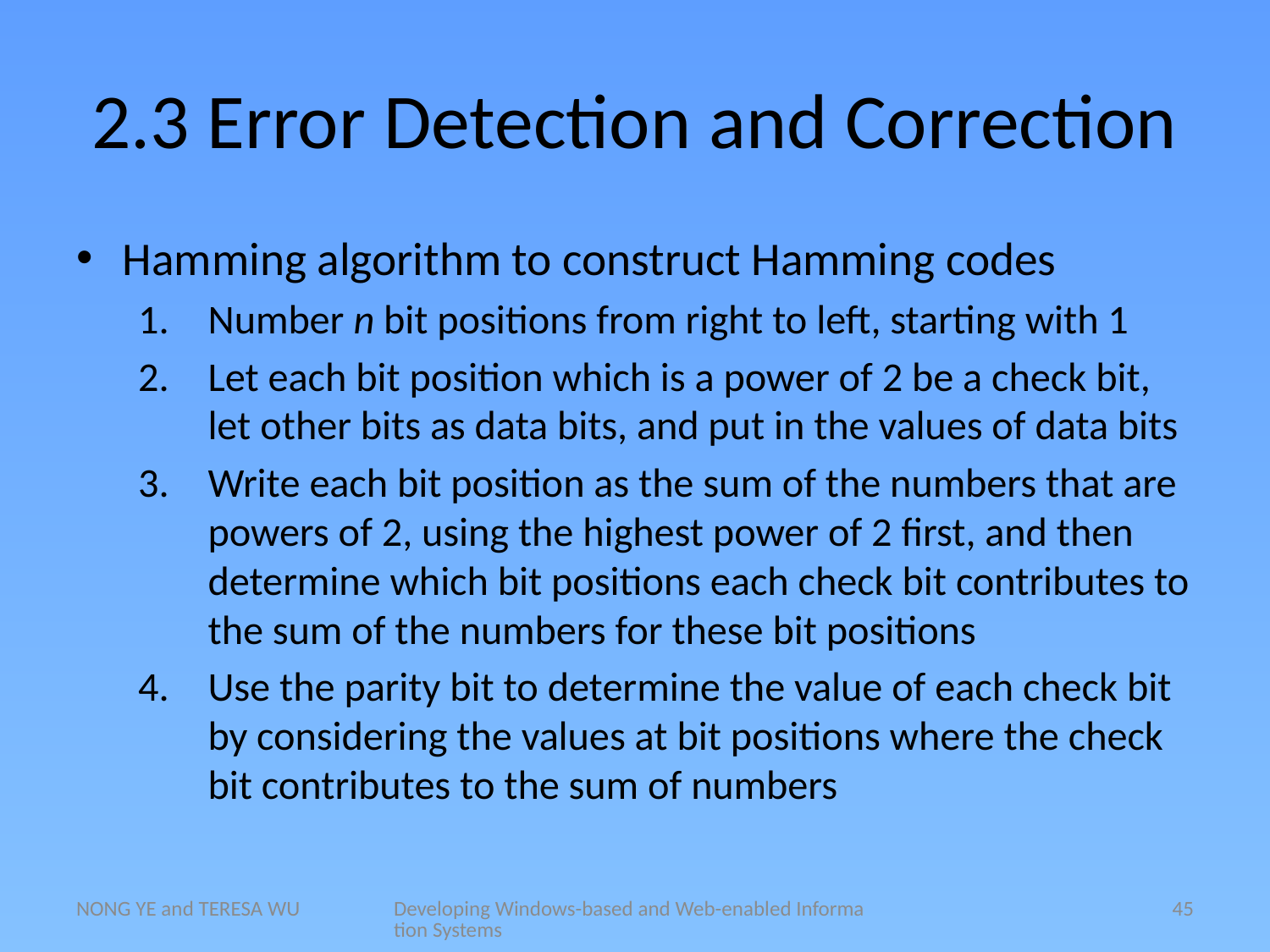

# 2.3 Error Detection and Correction
Hamming algorithm to construct Hamming codes
Number n bit positions from right to left, starting with 1
Let each bit position which is a power of 2 be a check bit, let other bits as data bits, and put in the values of data bits
Write each bit position as the sum of the numbers that are powers of 2, using the highest power of 2 first, and then determine which bit positions each check bit contributes to the sum of the numbers for these bit positions
Use the parity bit to determine the value of each check bit by considering the values at bit positions where the check bit contributes to the sum of numbers
NONG YE and TERESA WU
Developing Windows-based and Web-enabled Information Systems
45